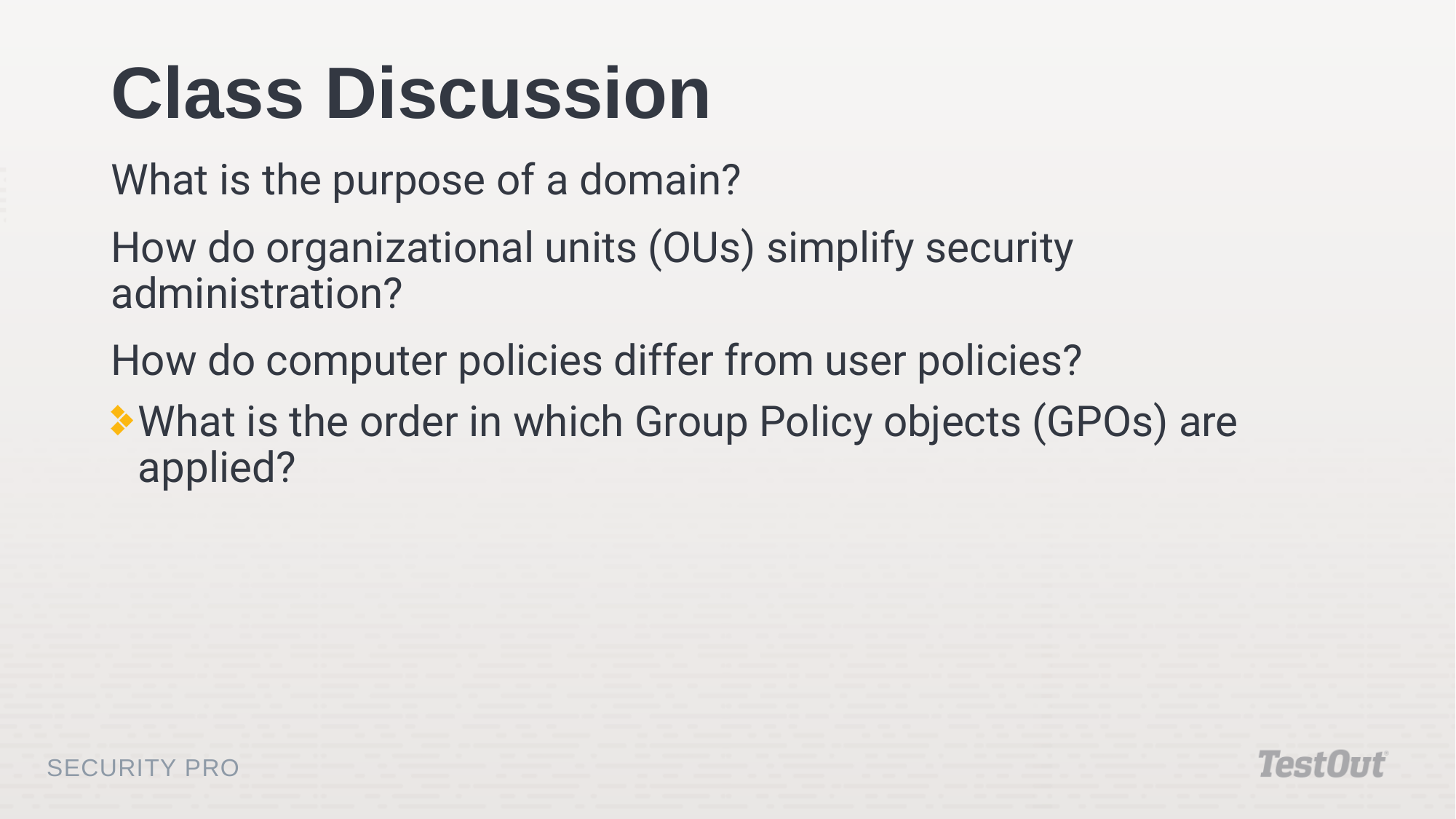

# Class Discussion
What is the purpose of a domain?
How do organizational units (OUs) simplify security administration?
How do computer policies differ from user policies?
What is the order in which Group Policy objects (GPOs) are applied?
Security Pro